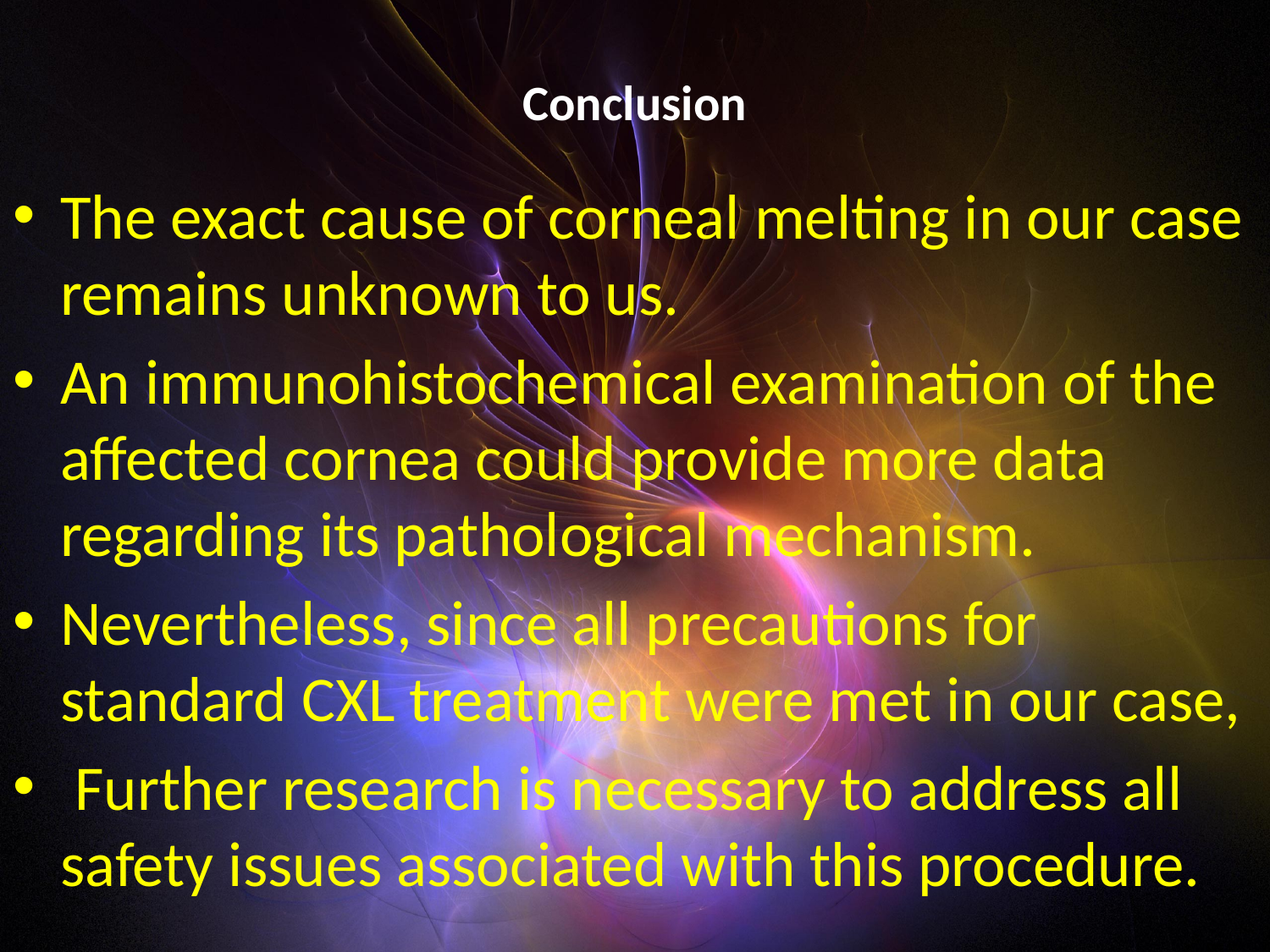

# Conclusion
The exact cause of corneal melting in our case remains unknown to us.
An immunohistochemical examination of the affected cornea could provide more data regarding its pathological mechanism.
Nevertheless, since all precautions for standard CXL treatment were met in our case,
 Further research is necessary to address all safety issues associated with this procedure.